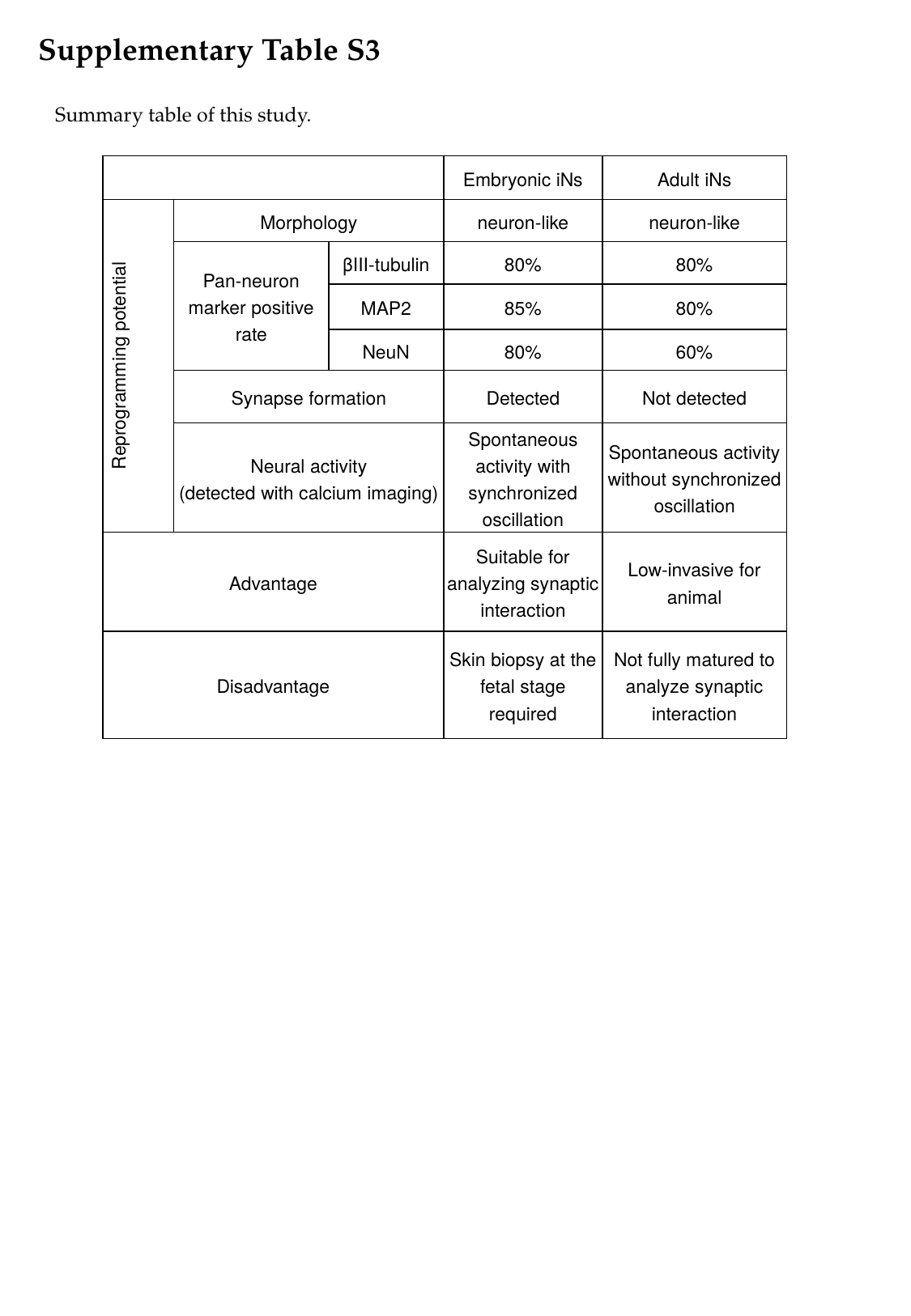

Supplementary Table S3
Summary table of this study.
|  |  |  | Embryonic iNs | Adult iNs |
| --- | --- | --- | --- | --- |
| Reprogramming potential | Morphology |  | neuron-like | neuron-like |
|  | Pan-neuron marker positive rate | βIII-tubulin | 80% | 80% |
|  |  | MAP2 | 85% | 80% |
|  |  | NeuN | 80% | 60% |
|  | Synapse formation |  | Detected | Not detected |
|  | Neural activity (detected with calcium imaging) |  | Spontaneous activity with synchronized oscillation | Spontaneous activity without synchronized oscillation |
| Advantage |  |  | Suitable for analyzing synaptic interaction | Low-invasive for animal |
| Disadvantage |  |  | Skin biopsy at the fetal stage required | Not fully matured to analyze synaptic interaction |